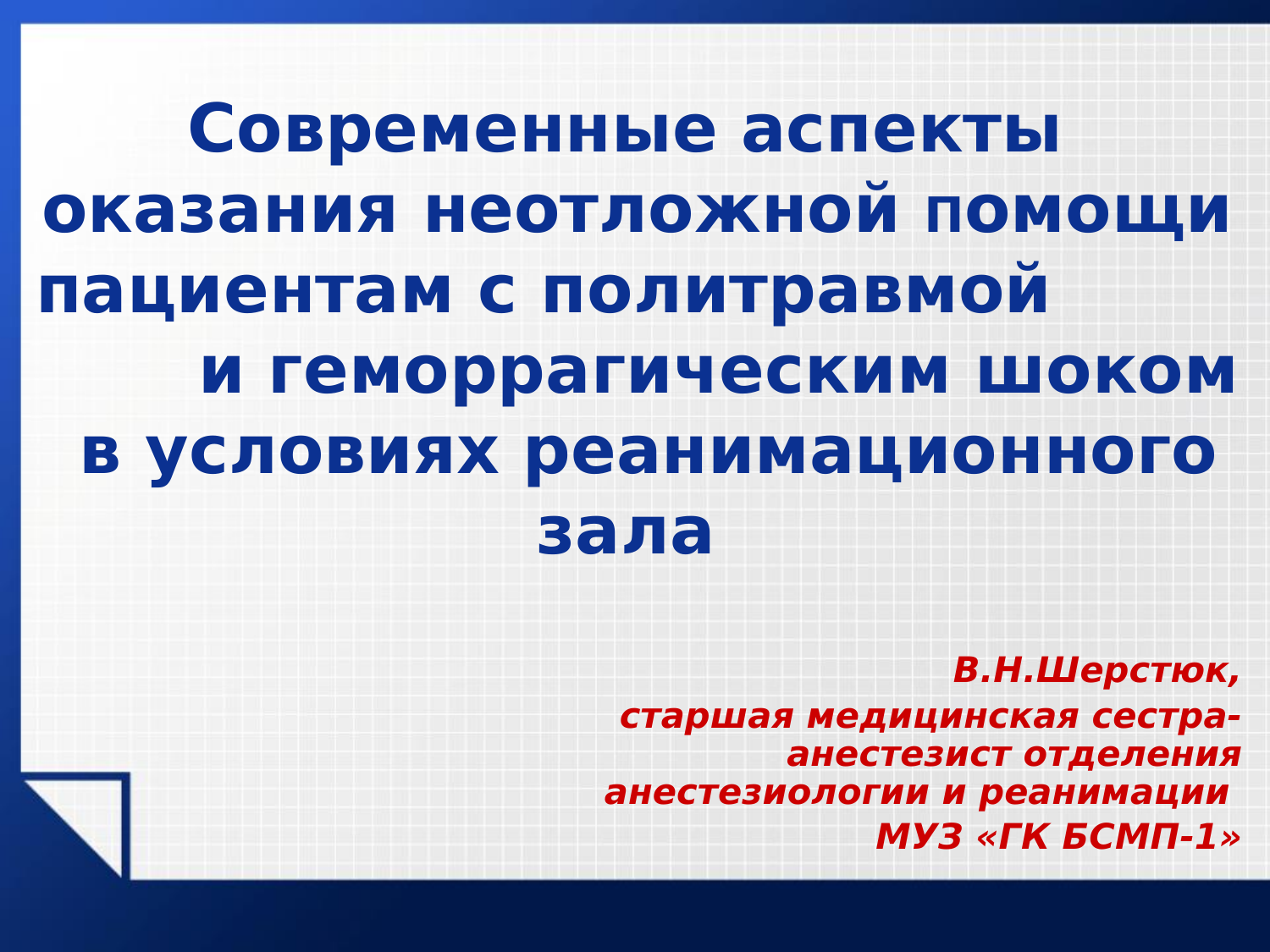

# Современные аспекты оказания неотложной помощи пациентам с политравмой                и геморрагическим шоком в условиях реанимационного зала
В.Н.Шерстюк,
старшая медицинская сестра-анестезист отделения анестезиологии и реанимации
МУЗ «ГК БСМП-1»